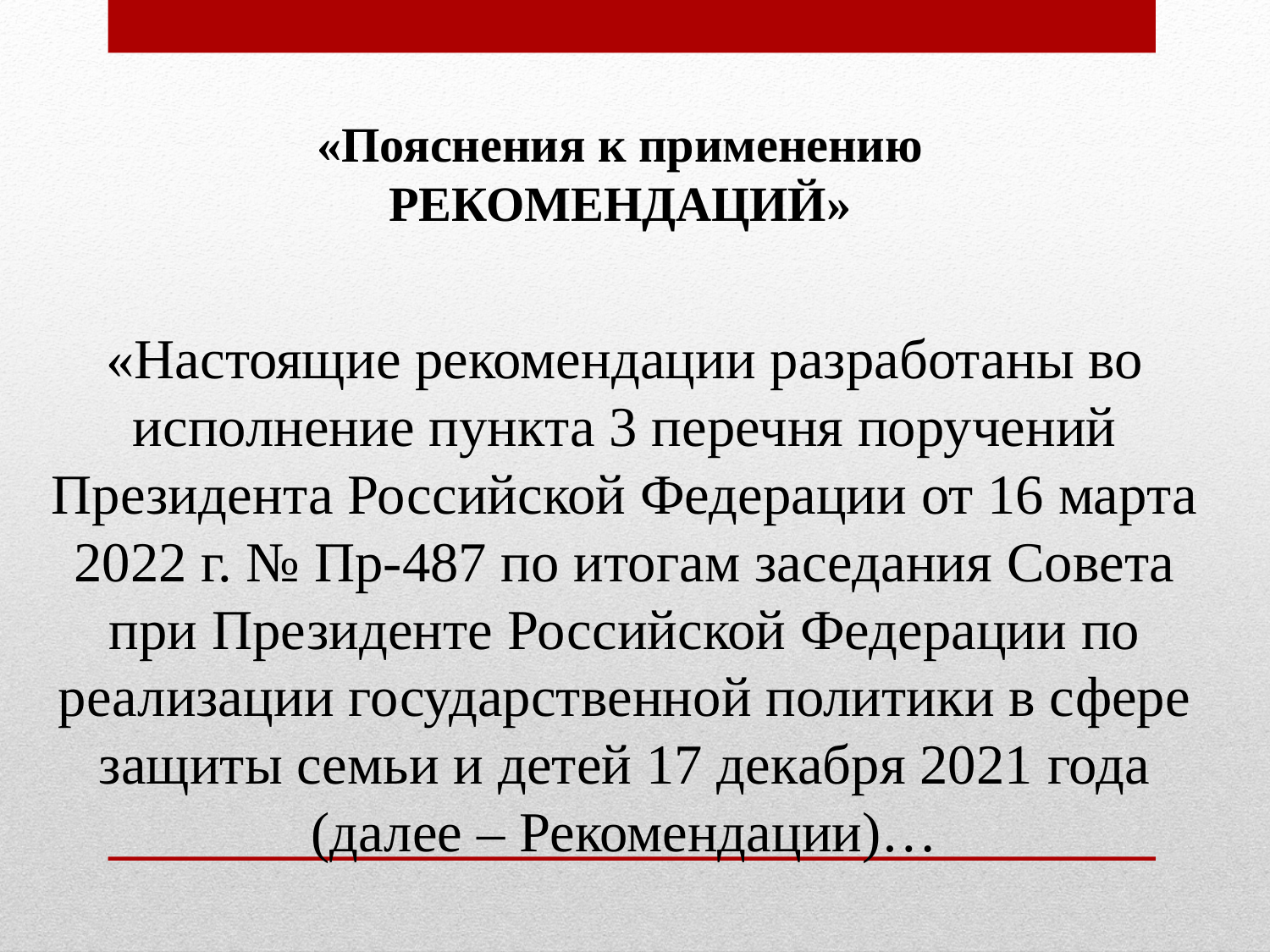

«Пояснения к применению РЕКОМЕНДАЦИЙ»
«Настоящие рекомендации разработаны во исполнение пункта 3 перечня поручений Президента Российской Федерации от 16 марта 2022 г. № Пр-487 по итогам заседания Совета при Президенте Российской Федерации по реализации государственной политики в сфере защиты семьи и детей 17 декабря 2021 года (далее – Рекомендации)…